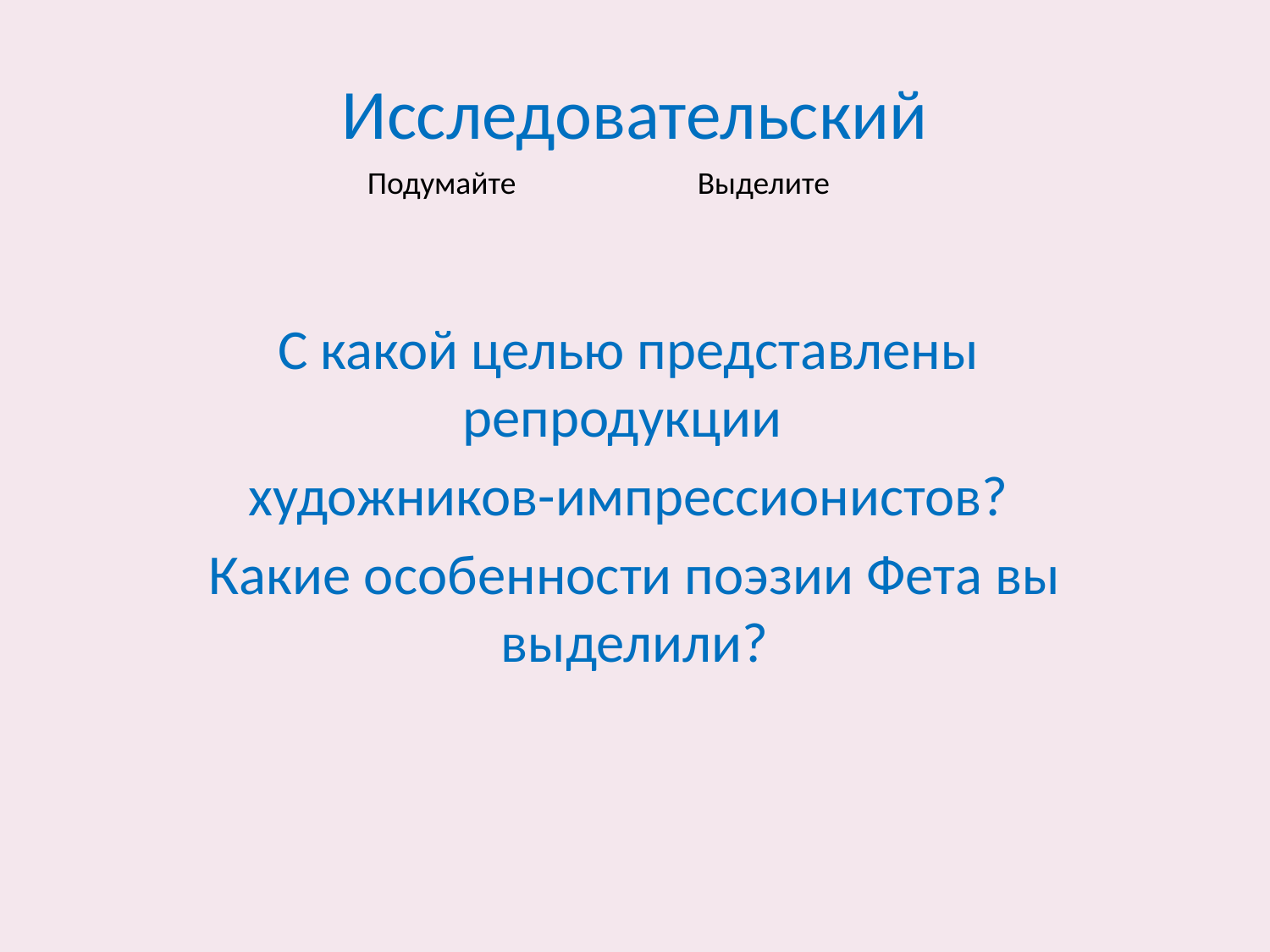

# Исследовательский
Подумайте
Выделите
С какой целью представлены  репродукции
художников-импрессионистов?
Какие особенности поэзии Фета вы выделили?